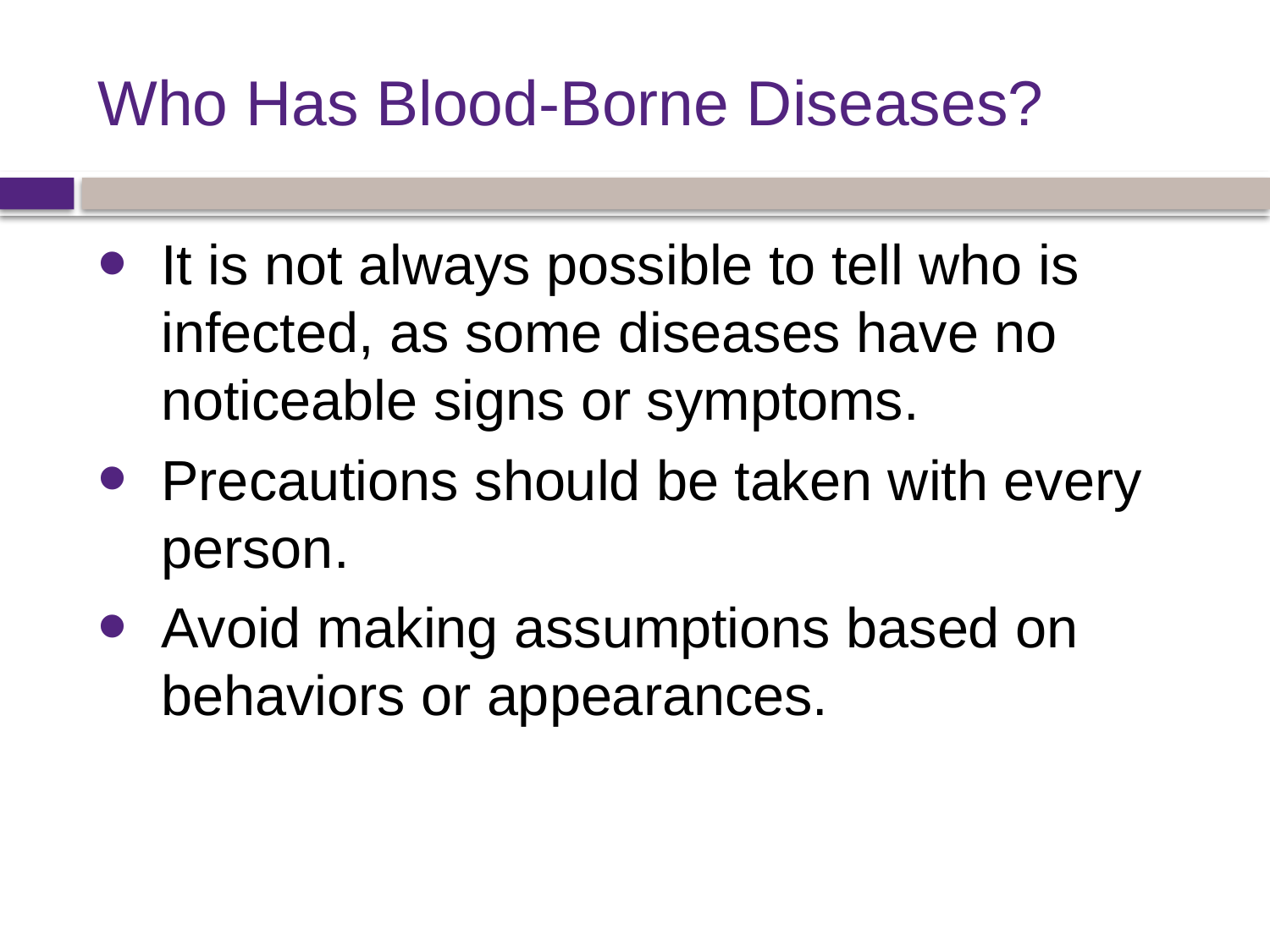

# Who Has Blood-Borne Diseases?
It is not always possible to tell who is infected, as some diseases have no noticeable signs or symptoms.
Precautions should be taken with every person.
Avoid making assumptions based on behaviors or appearances.